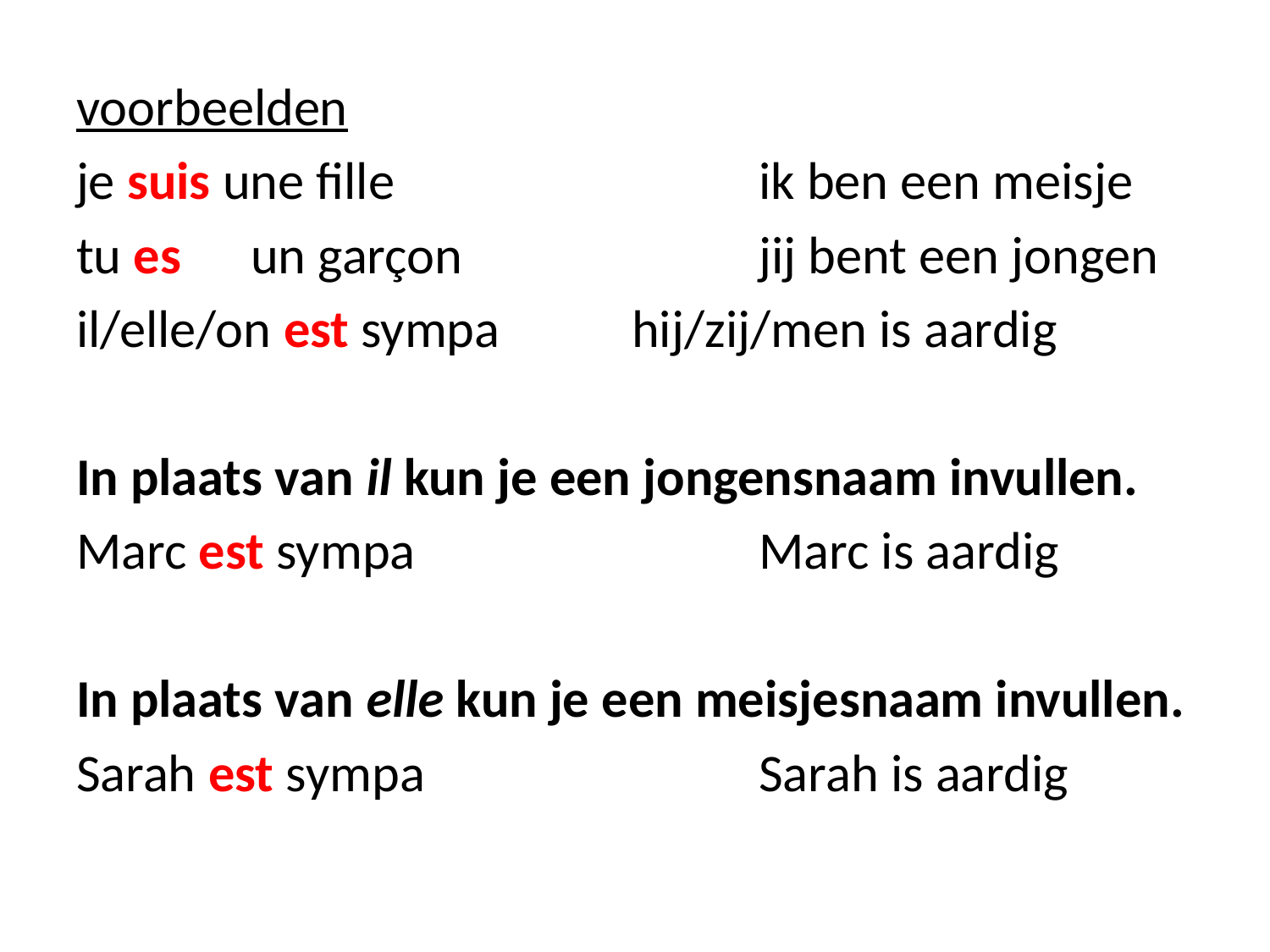

voorbeelden
je suis une fille			ik ben een meisje
tu es	un garçon			jij bent een jongen
il/elle/on est sympa		hij/zij/men is aardig

In plaats van il kun je een jongensnaam invullen.
Marc est sympa			Marc is aardig

In plaats van elle kun je een meisjesnaam invullen.
Sarah est sympa			Sarah is aardig